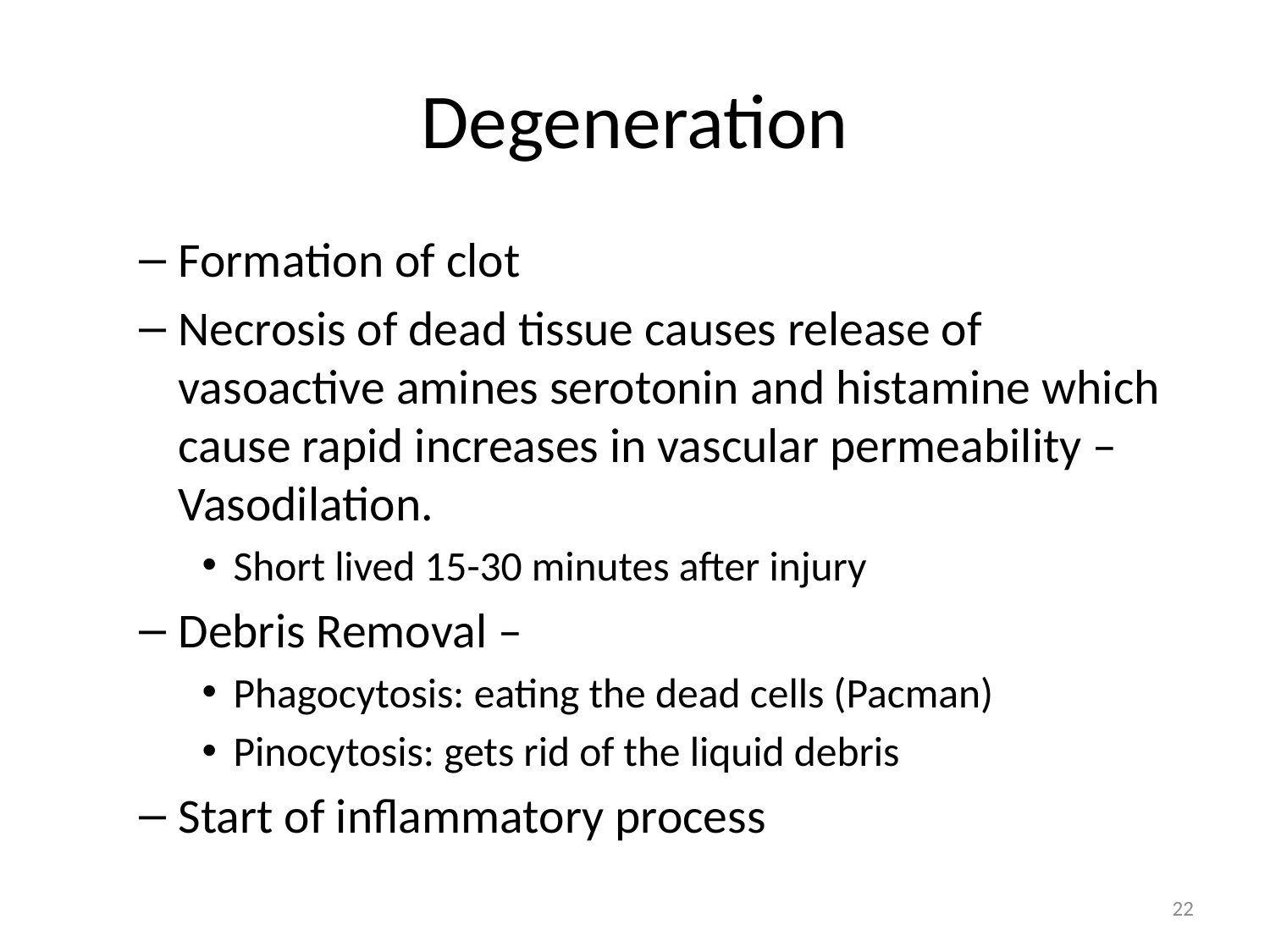

# Degeneration
Formation of clot
Necrosis of dead tissue causes release of vasoactive amines serotonin and histamine which cause rapid increases in vascular permeability – Vasodilation.
Short lived 15-30 minutes after injury
Debris Removal –
Phagocytosis: eating the dead cells (Pacman)
Pinocytosis: gets rid of the liquid debris
Start of inflammatory process

22